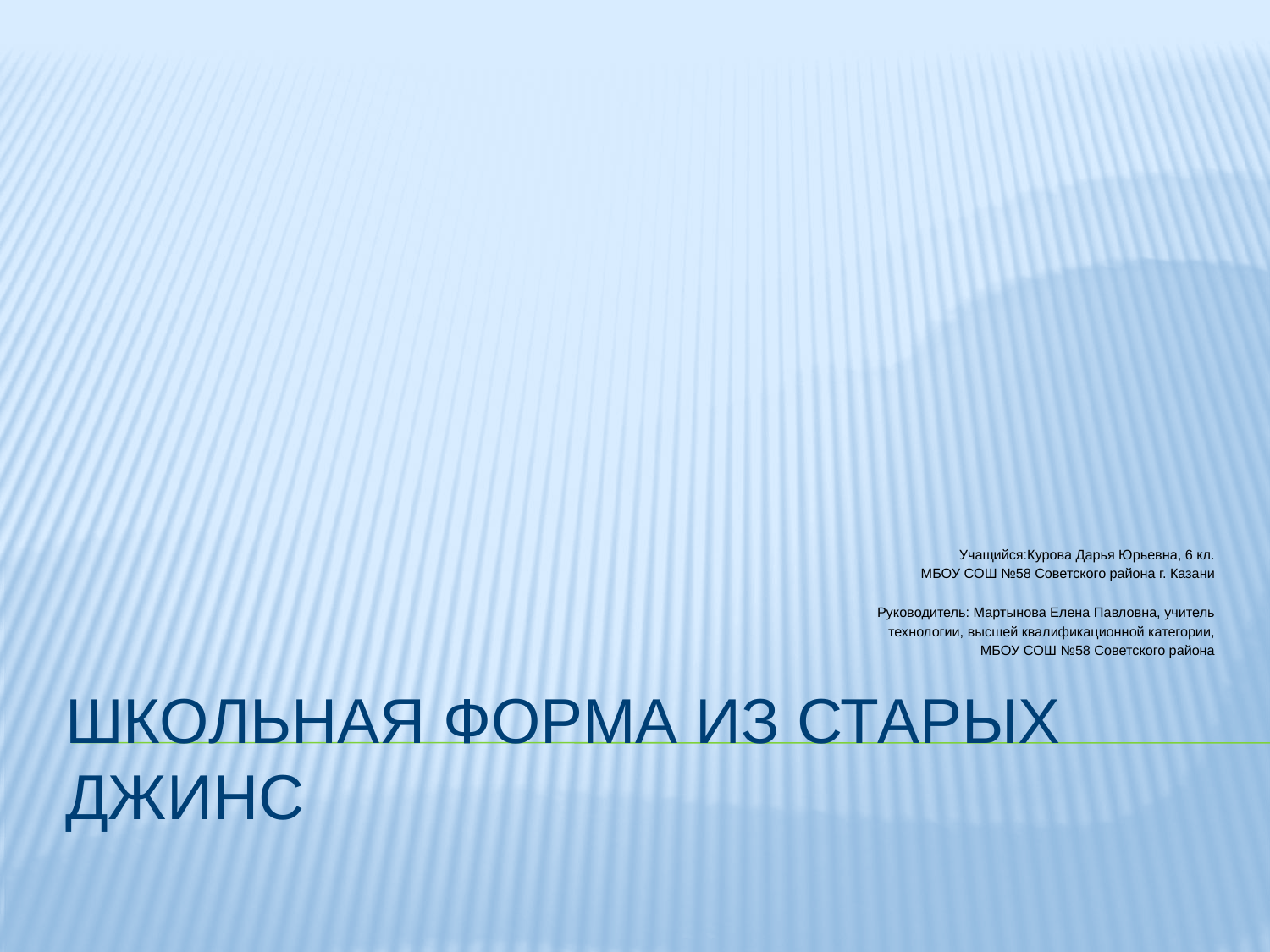

Учащийся:Курова Дарья Юрьевна, 6 кл.
              МБОУ СОШ №58 Советского района г. Казани

                          Руководитель: Мартынова Елена Павловна, учитель
                          технологии, высшей квалификационной категории,
                         МБОУ СОШ №58 Советского района

# Школьная форма из старых джинс